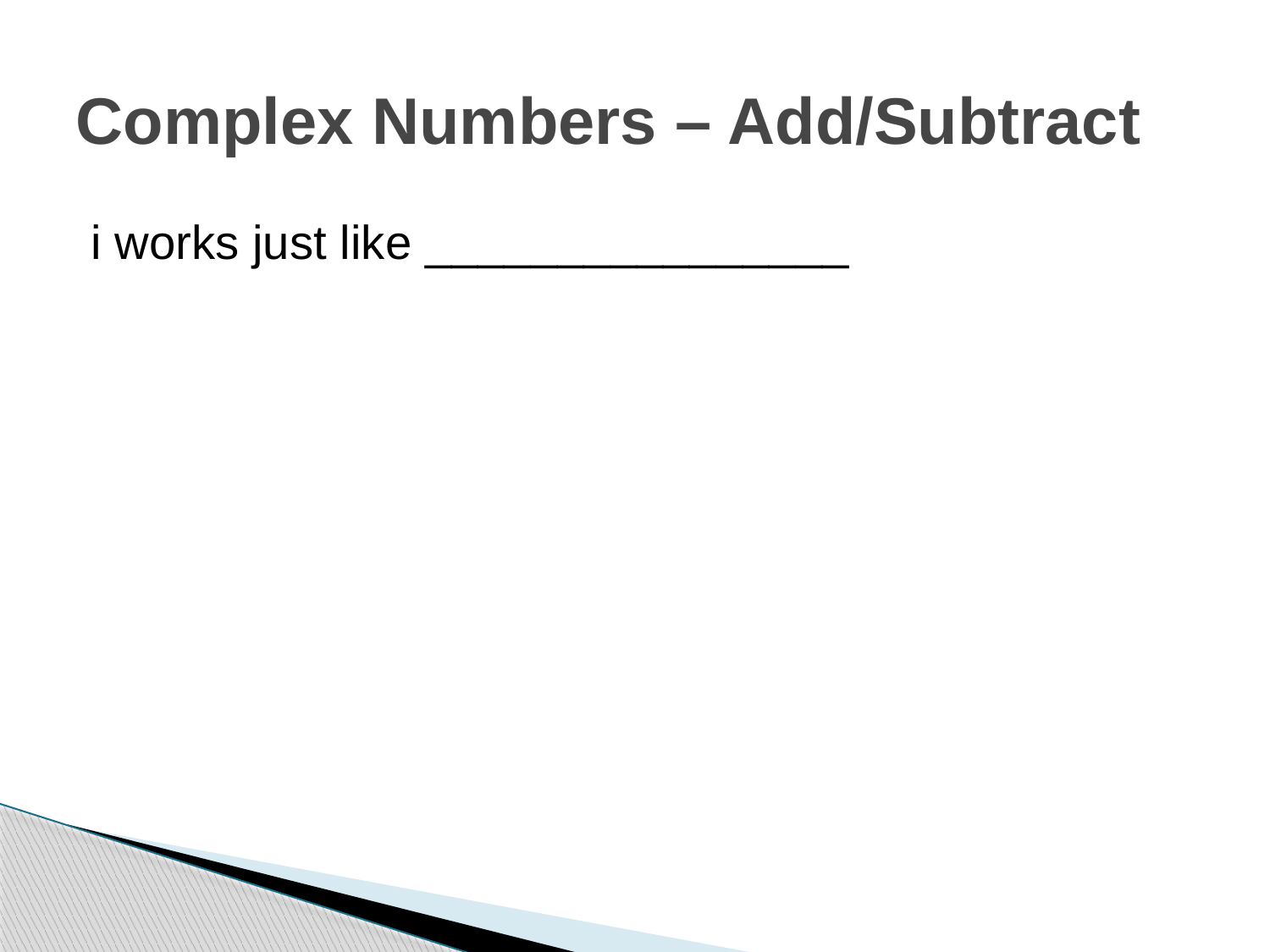

# Complex Numbers – Add/Subtract
i works just like ________________